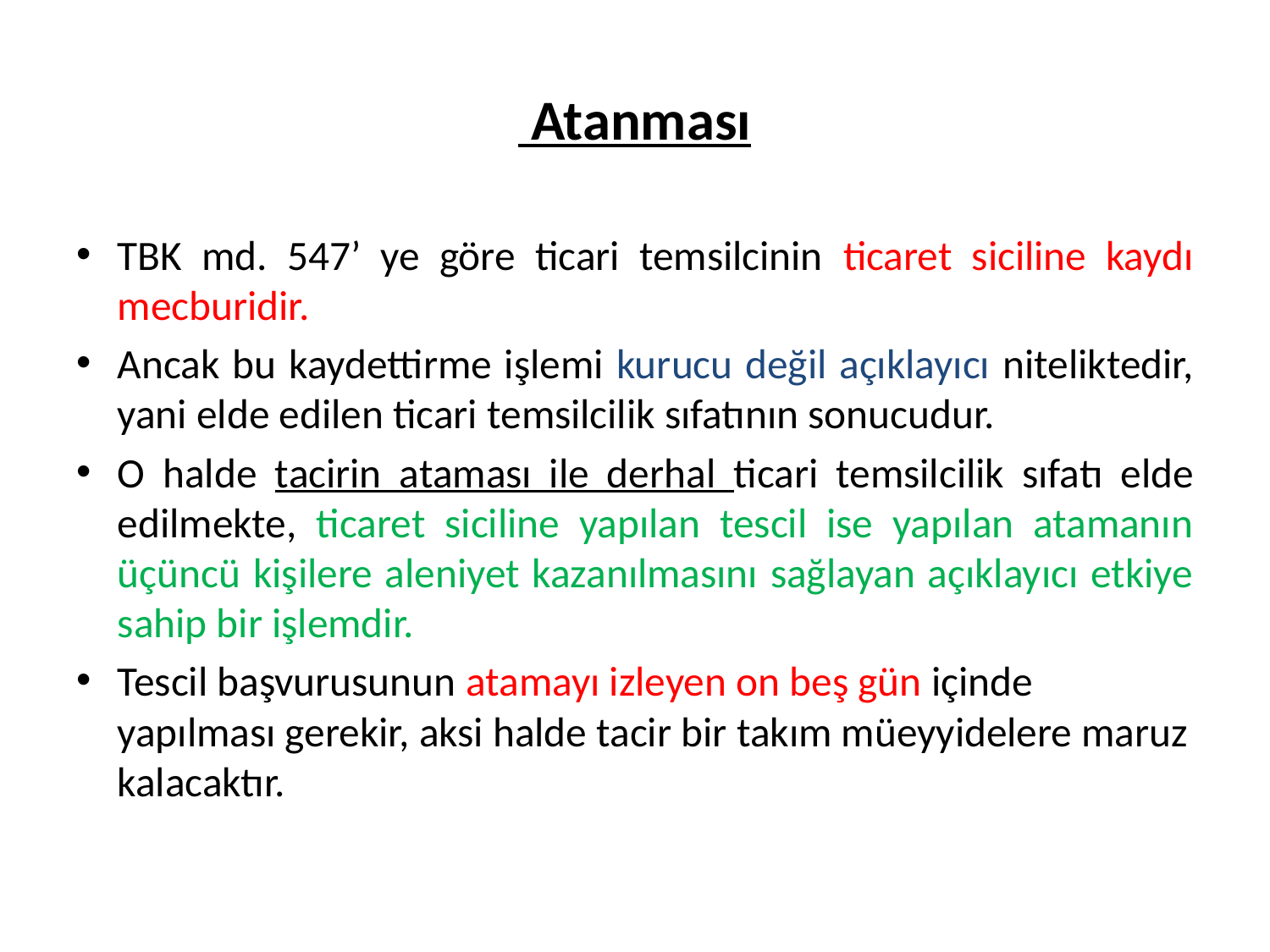

# Atanması
TBK md. 547’ ye göre ticari temsilcinin ticaret siciline kaydı mecburidir.
Ancak bu kaydettirme işlemi kurucu değil açıklayıcı niteliktedir, yani elde edilen ticari temsilcilik sıfatının sonucudur.
O halde tacirin ataması ile derhal ticari temsilcilik sıfatı elde edilmekte, ticaret siciline yapılan tescil ise yapılan atamanın üçüncü kişilere aleniyet kazanılmasını sağlayan açıklayıcı etkiye sahip bir işlemdir.
Tescil başvurusunun atamayı izleyen on beş gün içinde yapılması gerekir, aksi halde tacir bir takım müeyyidelere maruz kalacaktır.